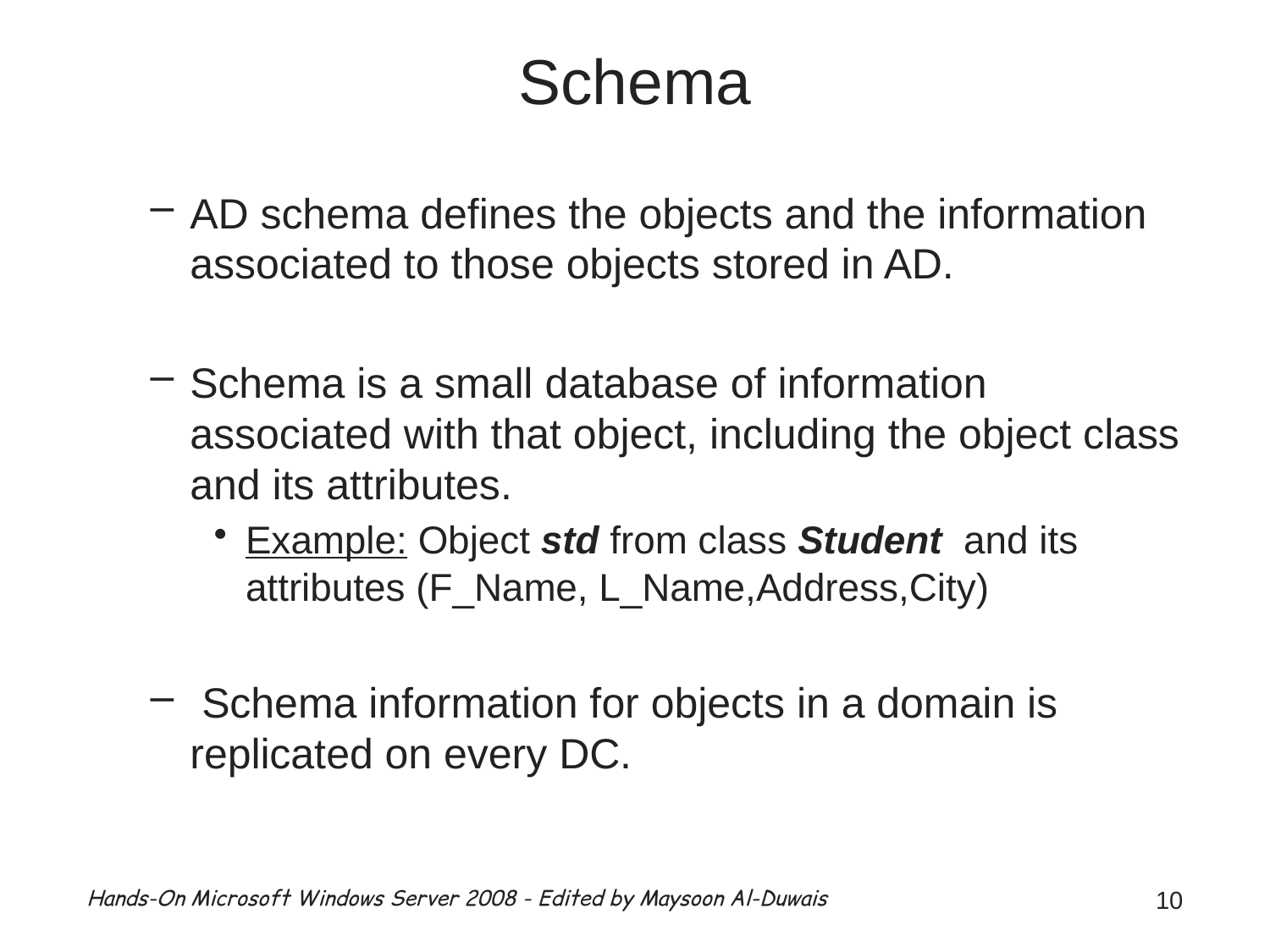

# Schema
AD schema defines the objects and the information associated to those objects stored in AD.

Schema is a small database of information associated with that object, including the object class and its attributes.
Example: Object std from class Student  and its attributes (F_Name, L_Name,Address,City)

 Schema information for objects in a domain is replicated on every DC.

Hands-On Microsoft Windows Server 2008 - Edited by Maysoon Al-Duwais
10